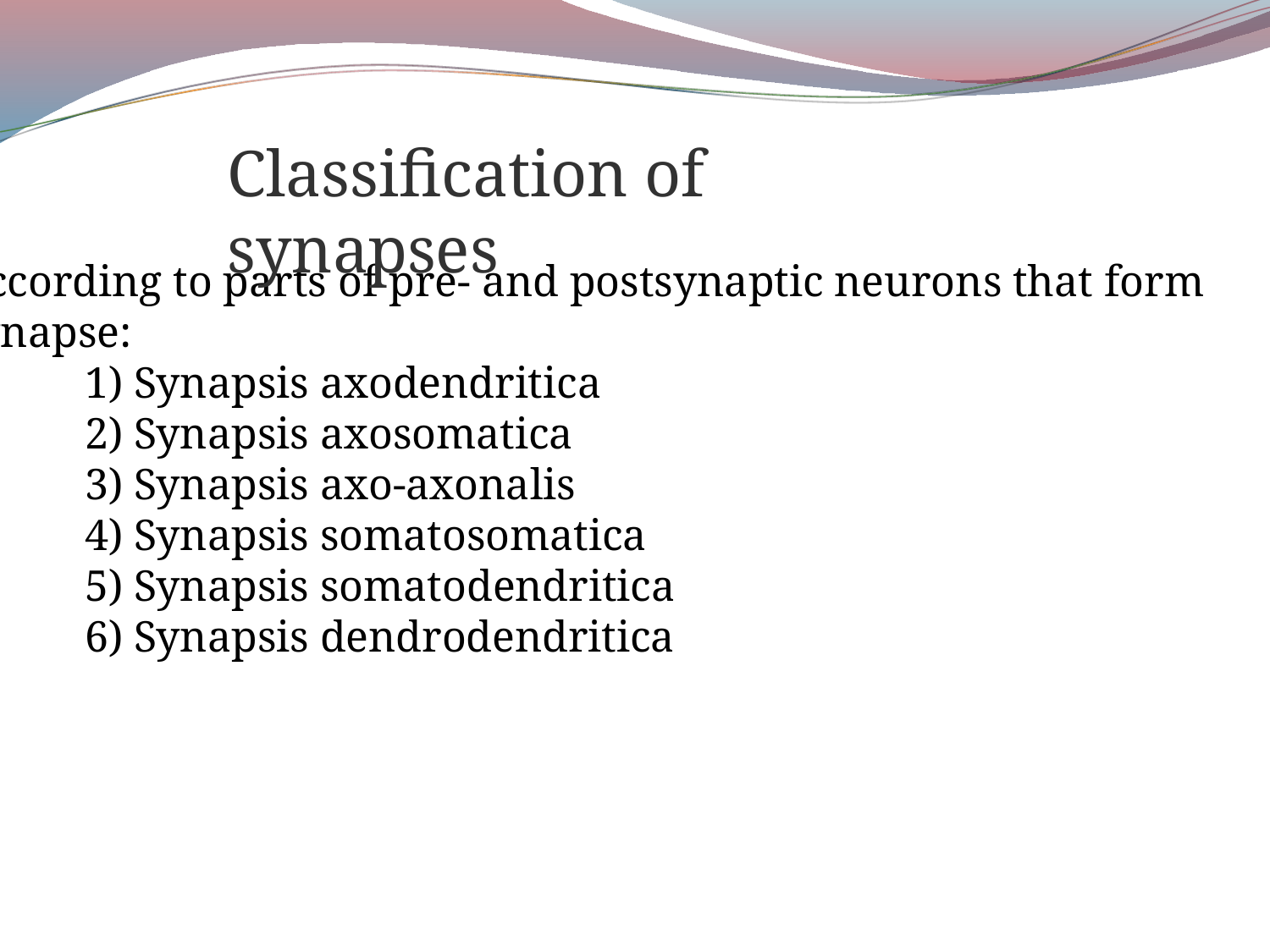

Classification of synapses
According to parts of pre- and postsynaptic neurons that form
synapse:
	1) Synapsis axodendritica
	2) Synapsis axosomatica
	3) Synapsis axo-axonalis
	4) Synapsis somatosomatica
	5) Synapsis somatodendritica
	6) Synapsis dendrodendritica